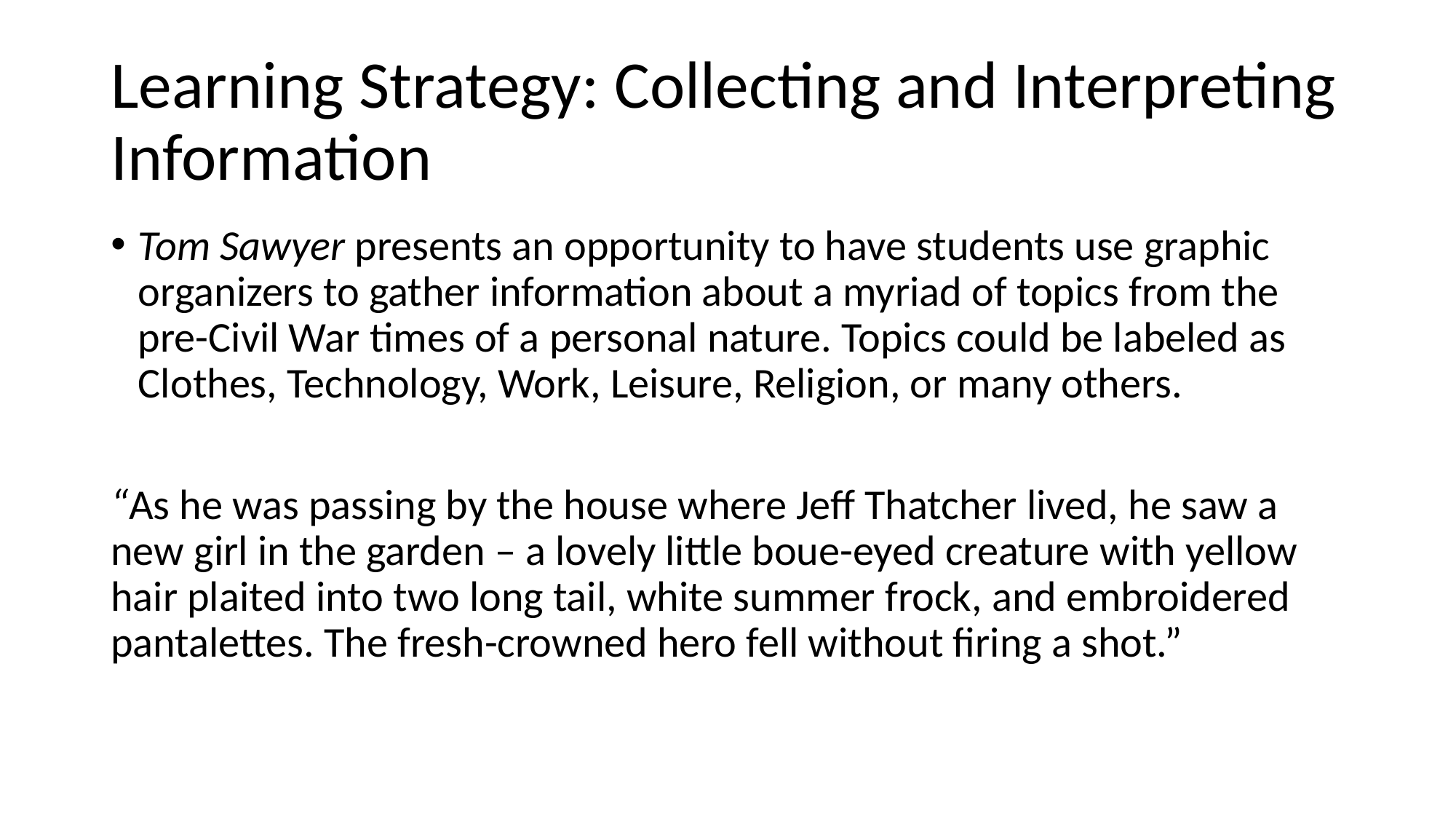

# Learning Strategy: Collecting and Interpreting Information
Tom Sawyer presents an opportunity to have students use graphic organizers to gather information about a myriad of topics from the pre-Civil War times of a personal nature. Topics could be labeled as Clothes, Technology, Work, Leisure, Religion, or many others.

“As he was passing by the house where Jeff Thatcher lived, he saw a new girl in the garden – a lovely little boue-eyed creature with yellow hair plaited into two long tail, white summer frock, and embroidered pantalettes. The fresh-crowned hero fell without firing a shot.”